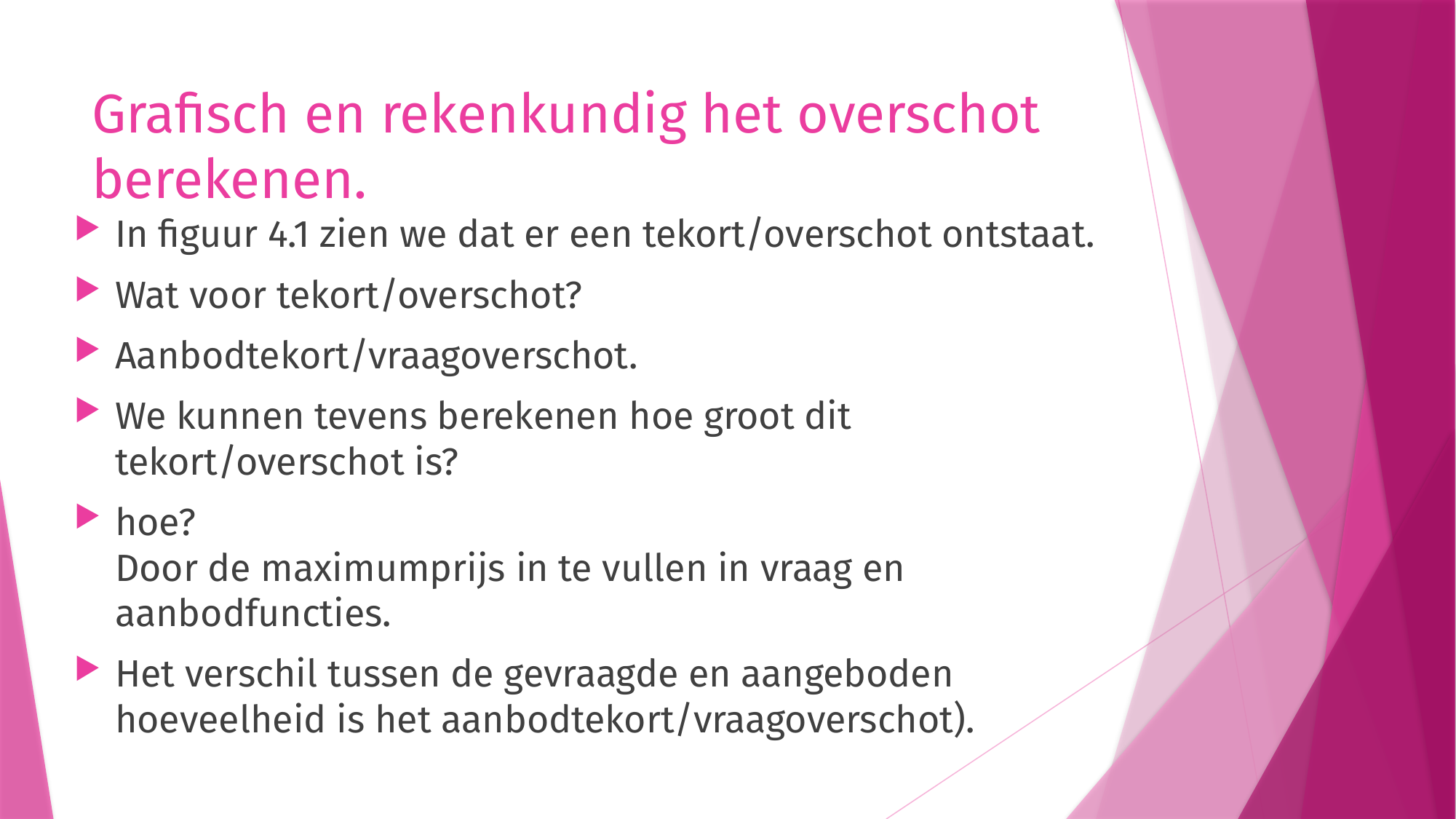

# Grafisch en rekenkundig het overschot berekenen.
In figuur 4.1 zien we dat er een tekort/overschot ontstaat.
Wat voor tekort/overschot?
Aanbodtekort/vraagoverschot.
We kunnen tevens berekenen hoe groot dit tekort/overschot is?
hoe?
Door de maximumprijs in te vullen in vraag en aanbodfuncties.
Het verschil tussen de gevraagde en aangeboden hoeveelheid is het aanbodtekort/vraagoverschot).